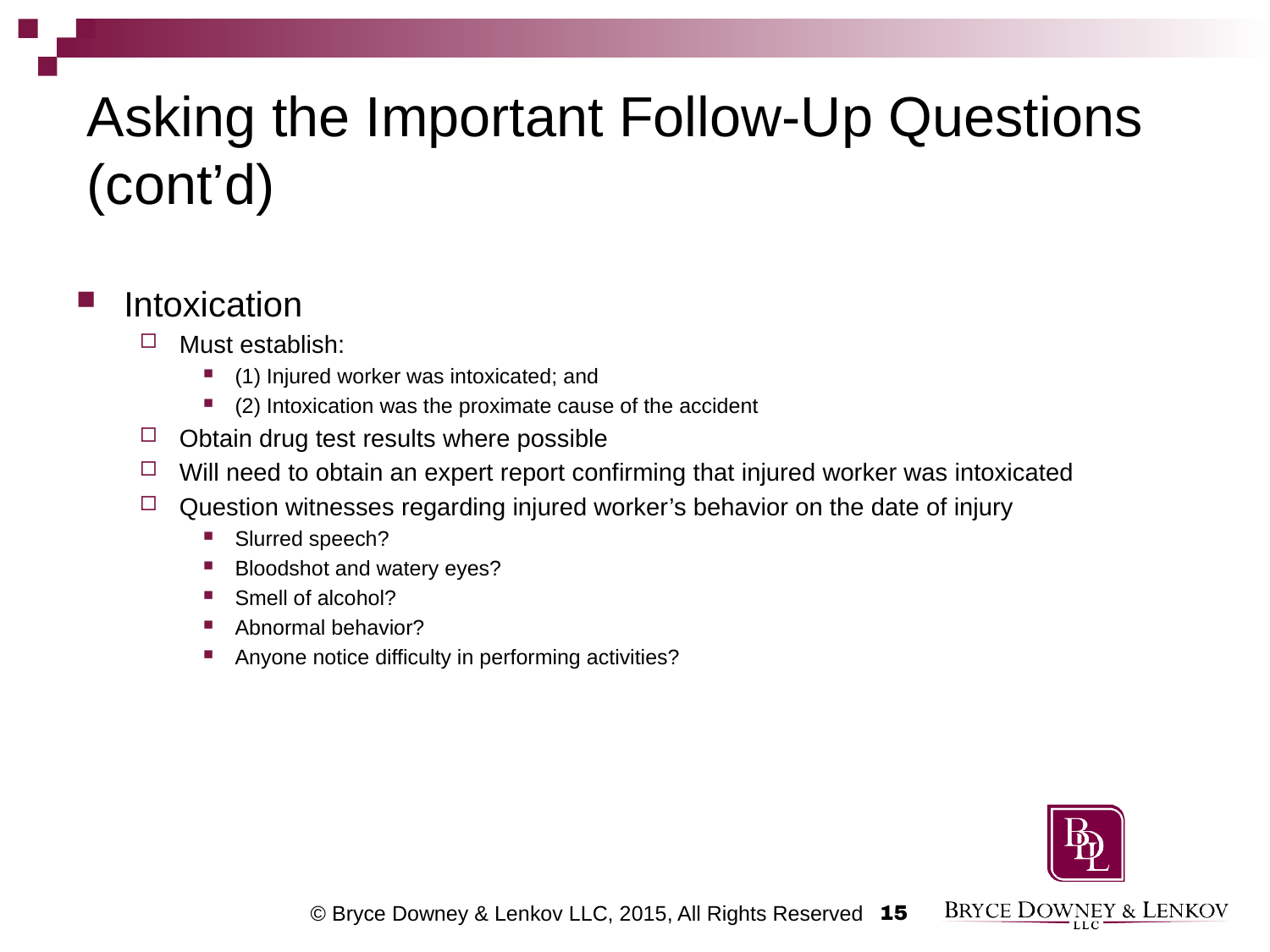

# Asking the Important Follow-Up Questions (cont’d)
Intoxication
Must establish:
(1) Injured worker was intoxicated; and
(2) Intoxication was the proximate cause of the accident
Obtain drug test results where possible
Will need to obtain an expert report confirming that injured worker was intoxicated
Question witnesses regarding injured worker’s behavior on the date of injury
Slurred speech?
Bloodshot and watery eyes?
Smell of alcohol?
Abnormal behavior?
Anyone notice difficulty in performing activities?
15